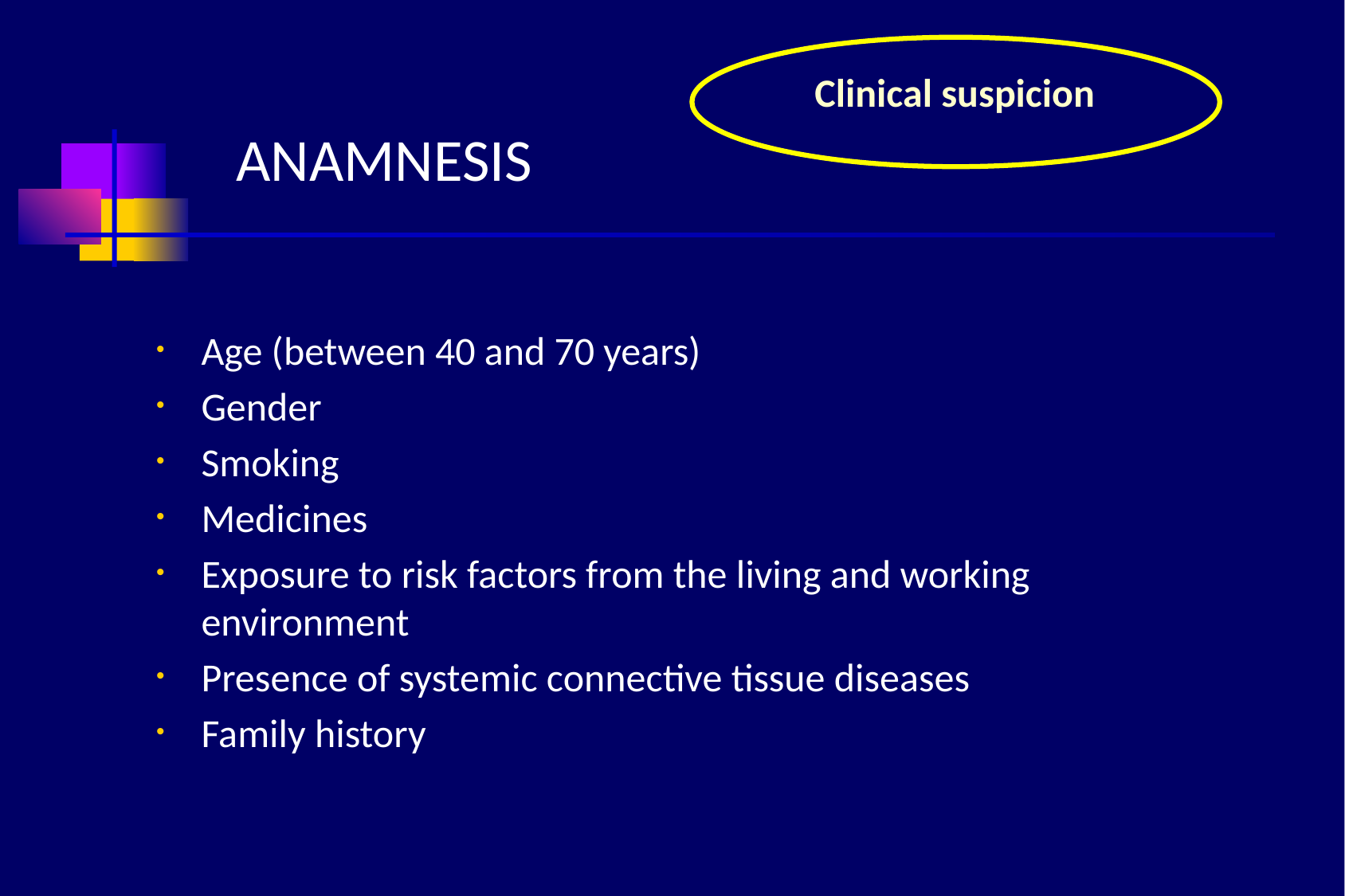

# Clinical suspicion ANAMNESIS

Age (between 40 and 70 years)
Gender
Smoking
Medicines
Exposure to risk factors from the living and working environment
Presence of systemic connective tissue diseases
Family history